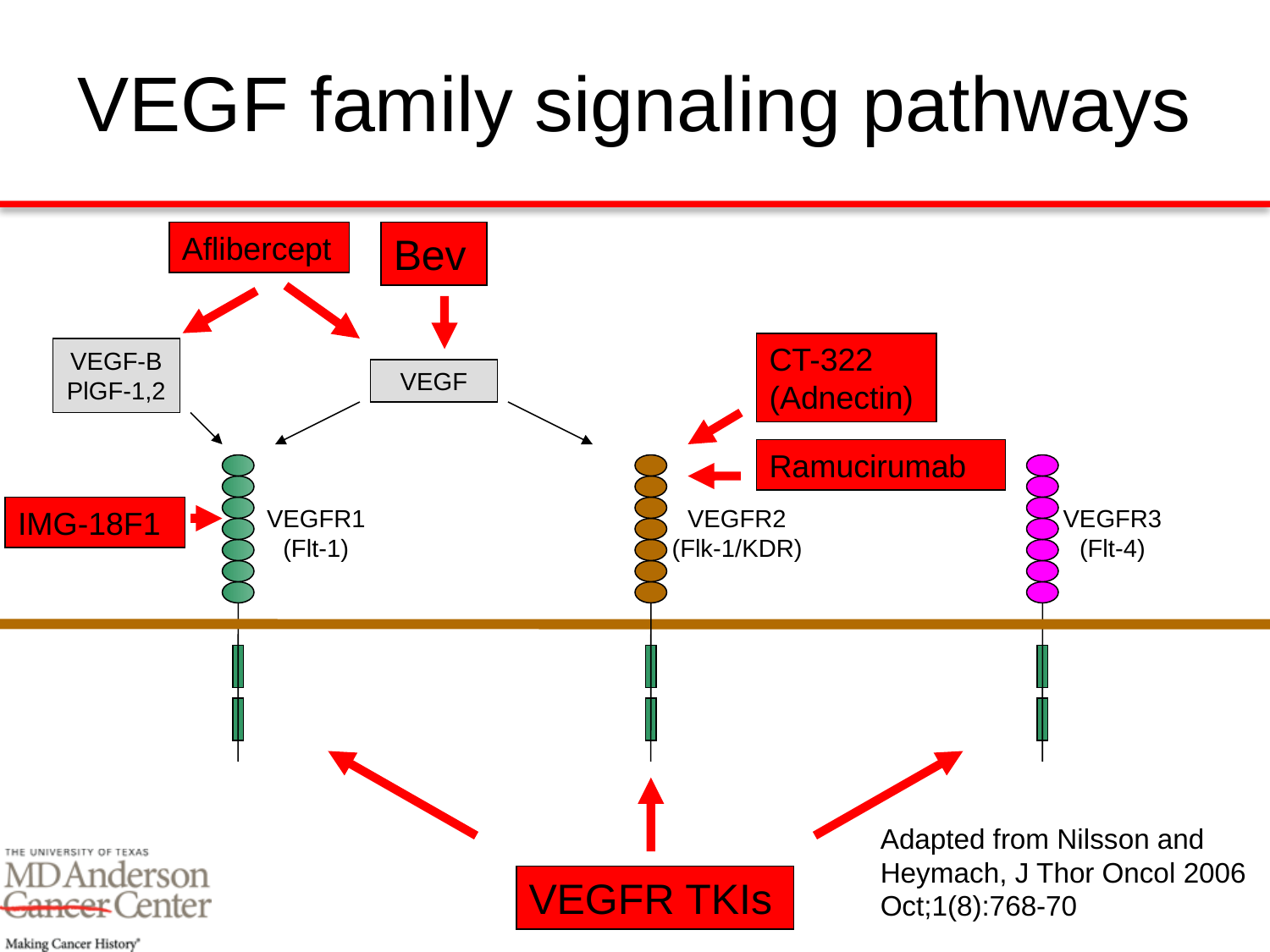

# VEGF family signaling pathways
Aflibercept
Bev

CT-322 (Adnectin)
VEGF-B
PlGF-1,2
VEGF

Ramucirumab

IMG-18F1

VEGFR1
(Flt-1)

VEGFR2
(Flk-1/KDR)

VEGFR3
(Flt-4)

Adapted from Nilsson and Heymach, J Thor Oncol 2006 Oct;1(8):768-70
VEGFR TKIs